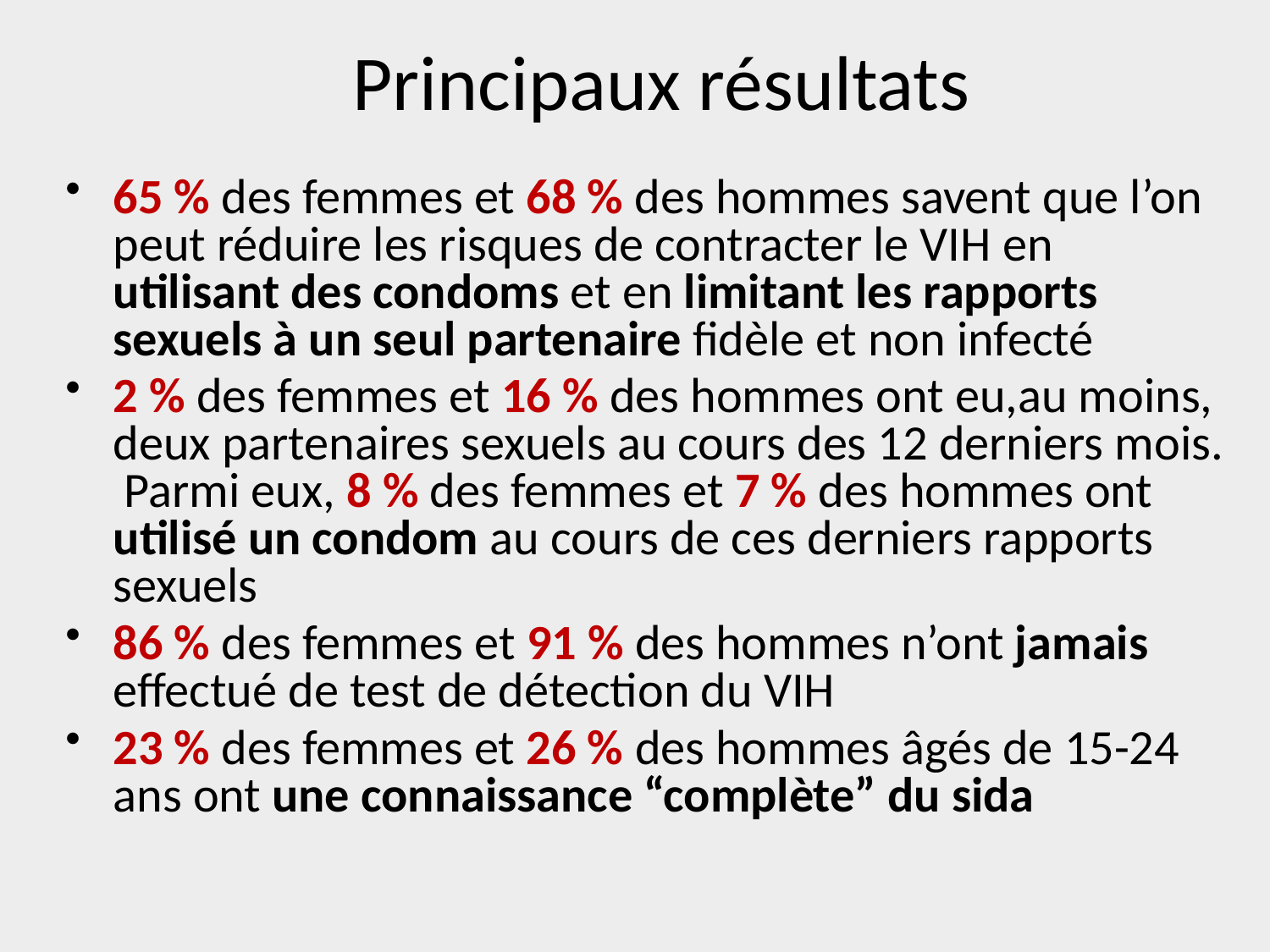

# Principaux résultats
65 % des femmes et 68 % des hommes savent que l’on peut réduire les risques de contracter le VIH en utilisant des condoms et en limitant les rapports sexuels à un seul partenaire fidèle et non infecté
2 % des femmes et 16 % des hommes ont eu,au moins, deux partenaires sexuels au cours des 12 derniers mois.  Parmi eux, 8 % des femmes et 7 % des hommes ont utilisé un condom au cours de ces derniers rapports sexuels
86 % des femmes et 91 % des hommes n’ont jamais effectué de test de détection du VIH
23 % des femmes et 26 % des hommes âgés de 15-24 ans ont une connaissance “complète” du sida